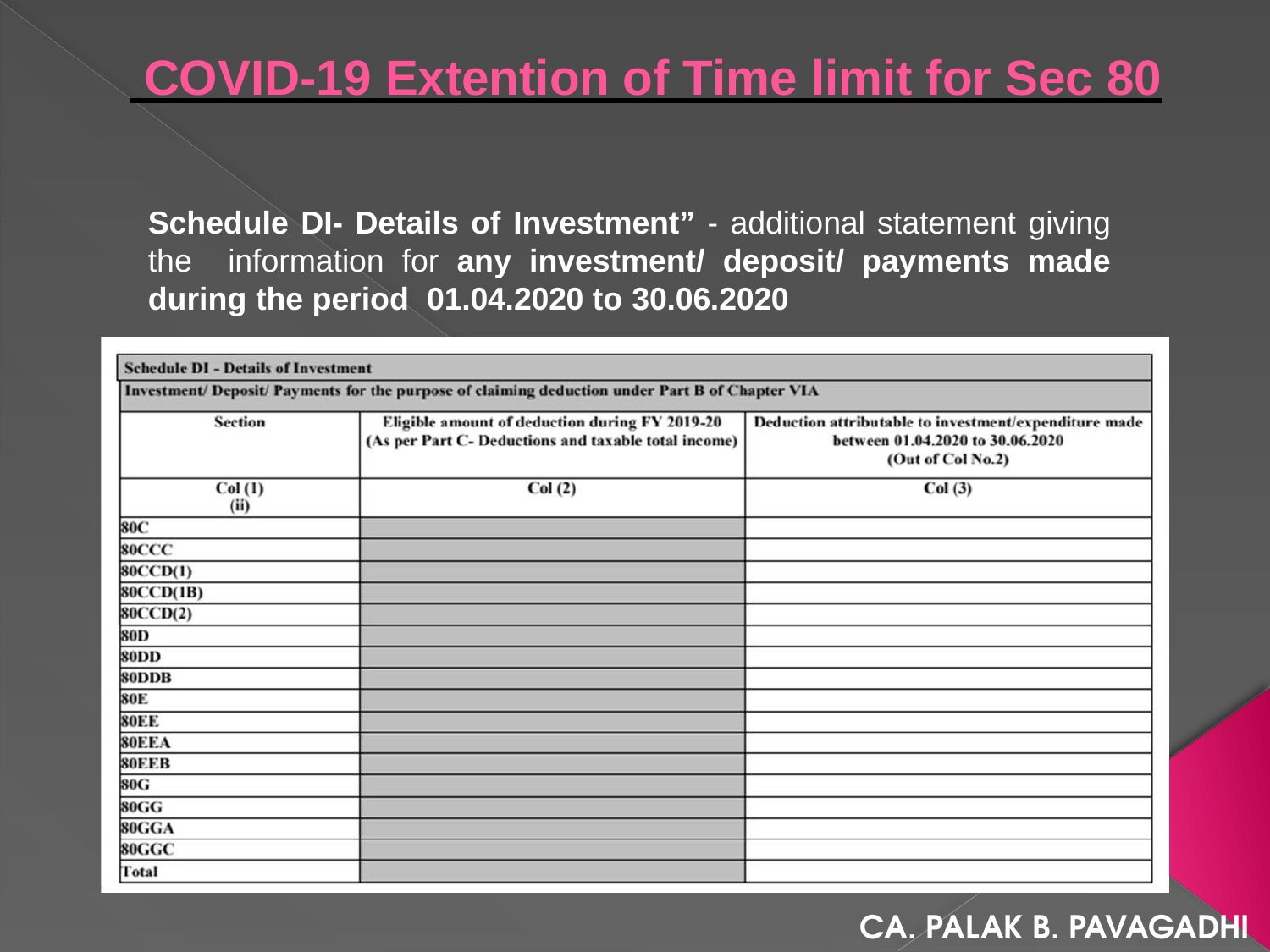

COVID-19 Extention of Time limit for Sec 80

Schedule DI- Details of Investment” - additional statement giving the  information for any investment/ deposit/ payments made during the period  01.04.2020 to 30.06.2020
CA. PALAK B. PAVAGADHI